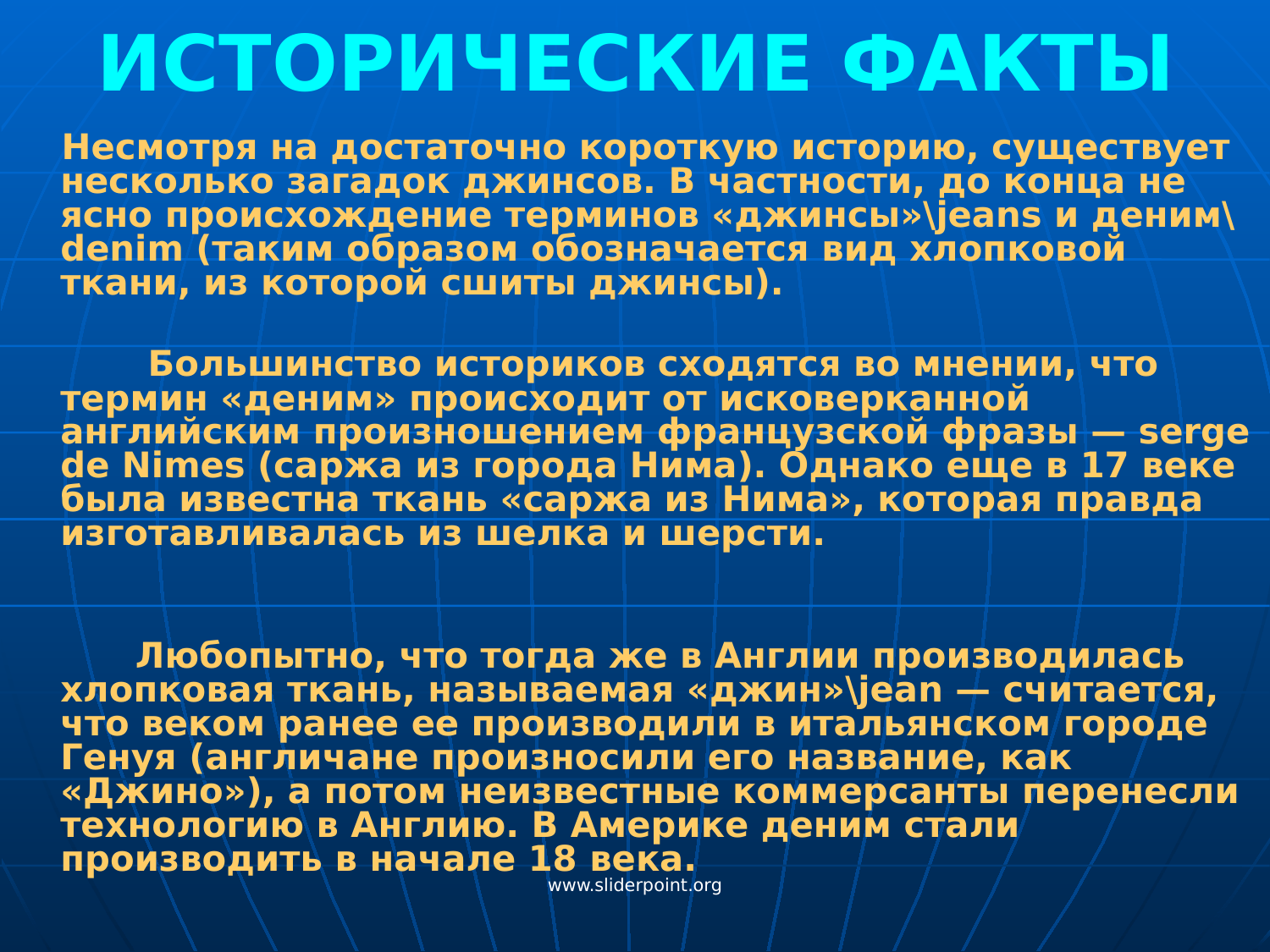

# ИСТОРИЧЕСКИЕ ФАКТЫ
           Несмотря на достаточно короткую историю, существует несколько загадок джинсов. В частности, до конца не ясно происхождение терминов «джинсы»\jeans и деним\denim (таким образом обозначается вид хлопковой ткани, из которой сшиты джинсы).

           Большинство историков сходятся во мнении, что термин «деним» происходит от исковерканной английским произношением французской фразы — serge de Nimes (саржа из города Нима). Однако еще в 17 веке была известна ткань «саржа из Нима», которая правда изготавливалась из шелка и шерсти.

          Любопытно, что тогда же в Англии производилась хлопковая ткань, называемая «джин»\jean — считается, что веком ранее ее производили в итальянском городе Генуя (англичане произносили его название, как «Джино»), а потом неизвестные коммерсанты перенесли технологию в Англию. В Америке деним стали производить в начале 18 века.
www.sliderpoint.org